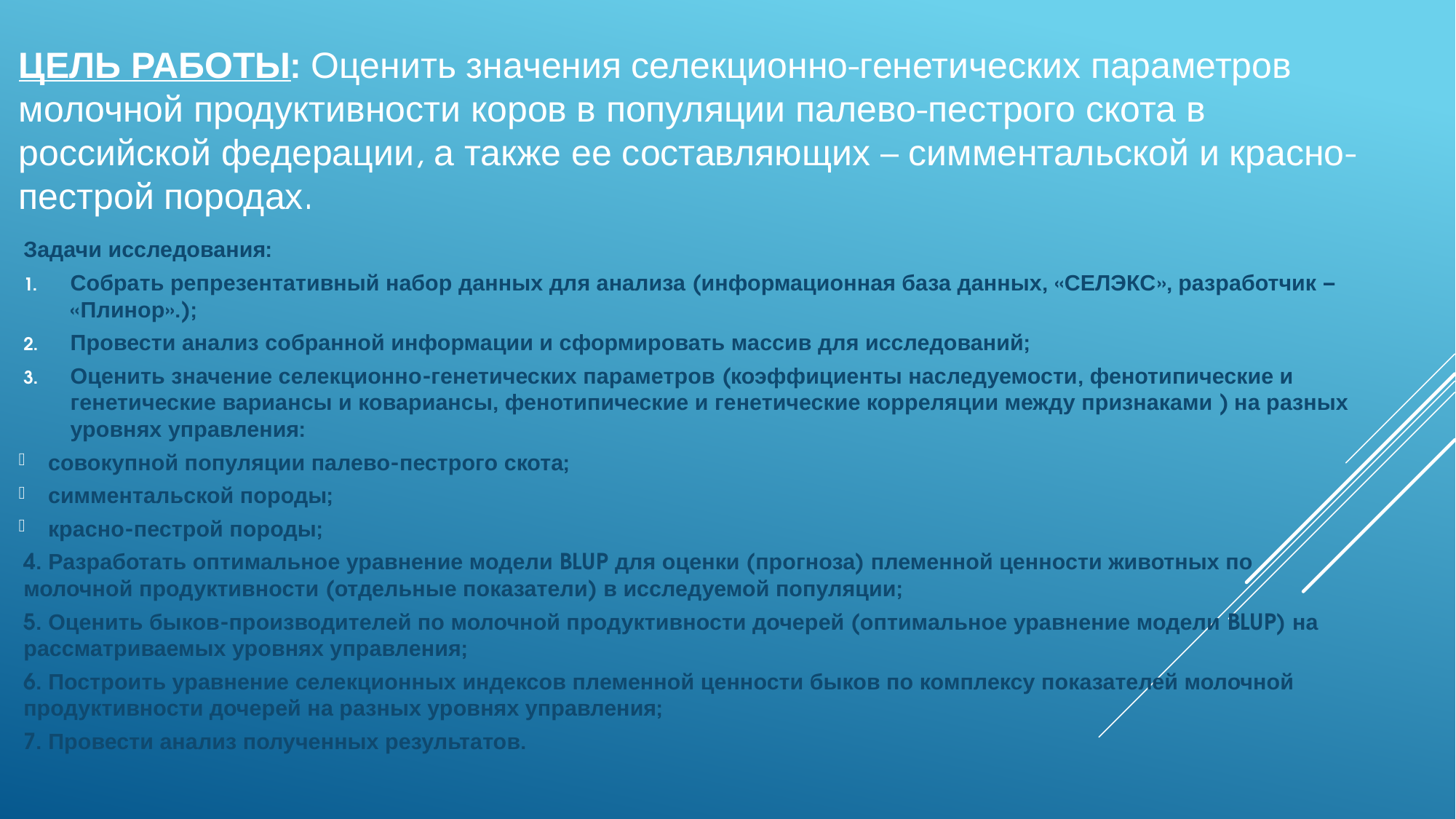

# Цель работы: Оценить значения селекционно-генетических параметров молочной продуктивности коров в популяции палево-пестрого скота в российской федерации, а также ее составляющих – симментальской и красно-пестрой породах.
Задачи исследования:
Собрать репрезентативный набор данных для анализа (информационная база данных, «СЕЛЭКС», разработчик – «Плинор».);
Провести анализ собранной информации и сформировать массив для исследований;
Оценить значение селекционно-генетических параметров (коэффициенты наследуемости, фенотипические и генетические вариансы и ковариансы, фенотипические и генетические корреляции между признаками ) на разных уровнях управления:
совокупной популяции палево-пестрого скота;
симментальской породы;
красно-пестрой породы;
4. Разработать оптимальное уравнение модели BLUP для оценки (прогноза) племенной ценности животных по молочной продуктивности (отдельные показатели) в исследуемой популяции;
5. Оценить быков-производителей по молочной продуктивности дочерей (оптимальное уравнение модели BLUP) на рассматриваемых уровнях управления;
6. Построить уравнение селекционных индексов племенной ценности быков по комплексу показателей молочной продуктивности дочерей на разных уровнях управления;
7. Провести анализ полученных результатов.